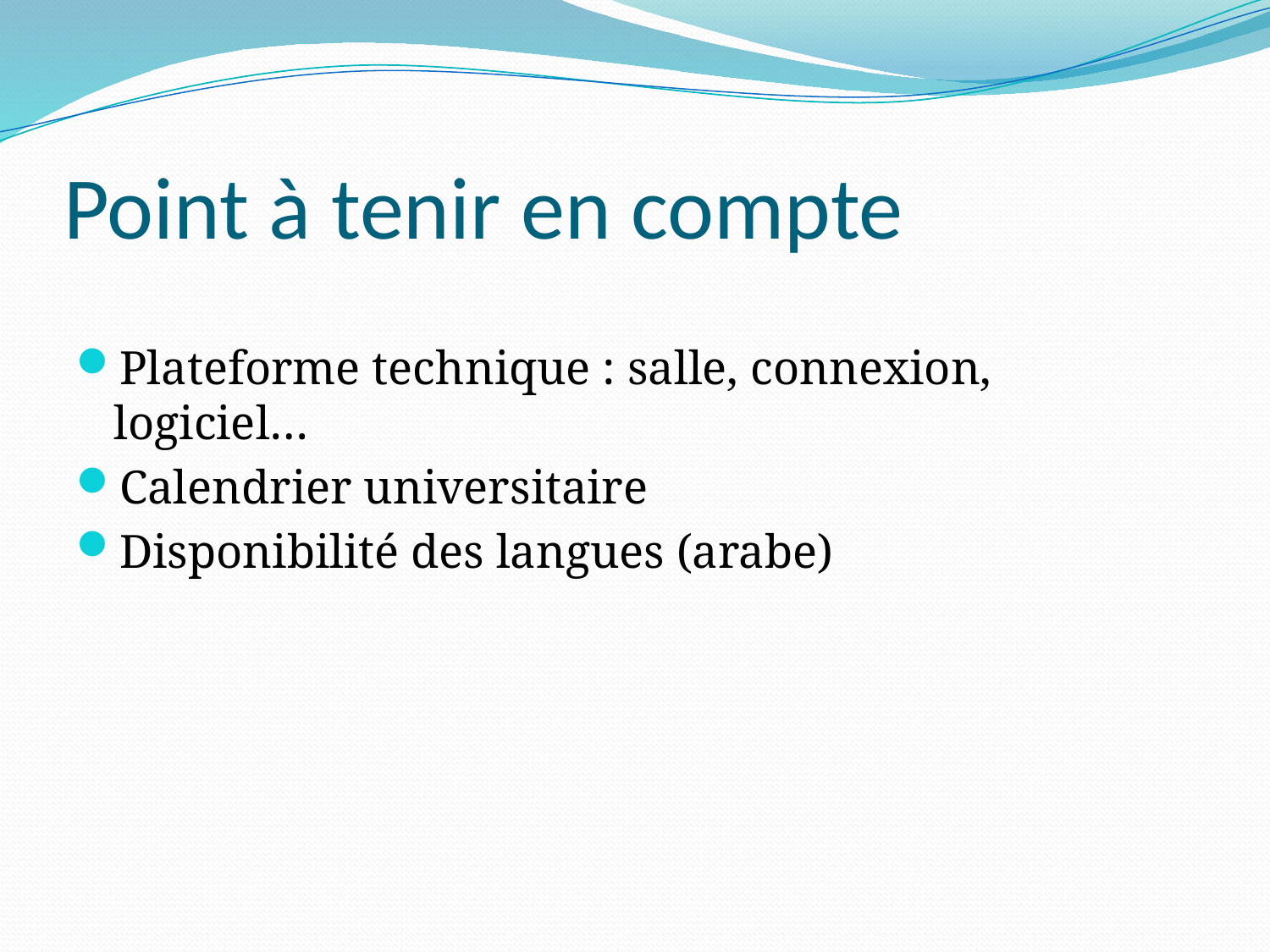

# Point à tenir en compte

Plateforme technique : salle, connexion, logiciel…
Calendrier universitaire
Disponibilité des langues (arabe)